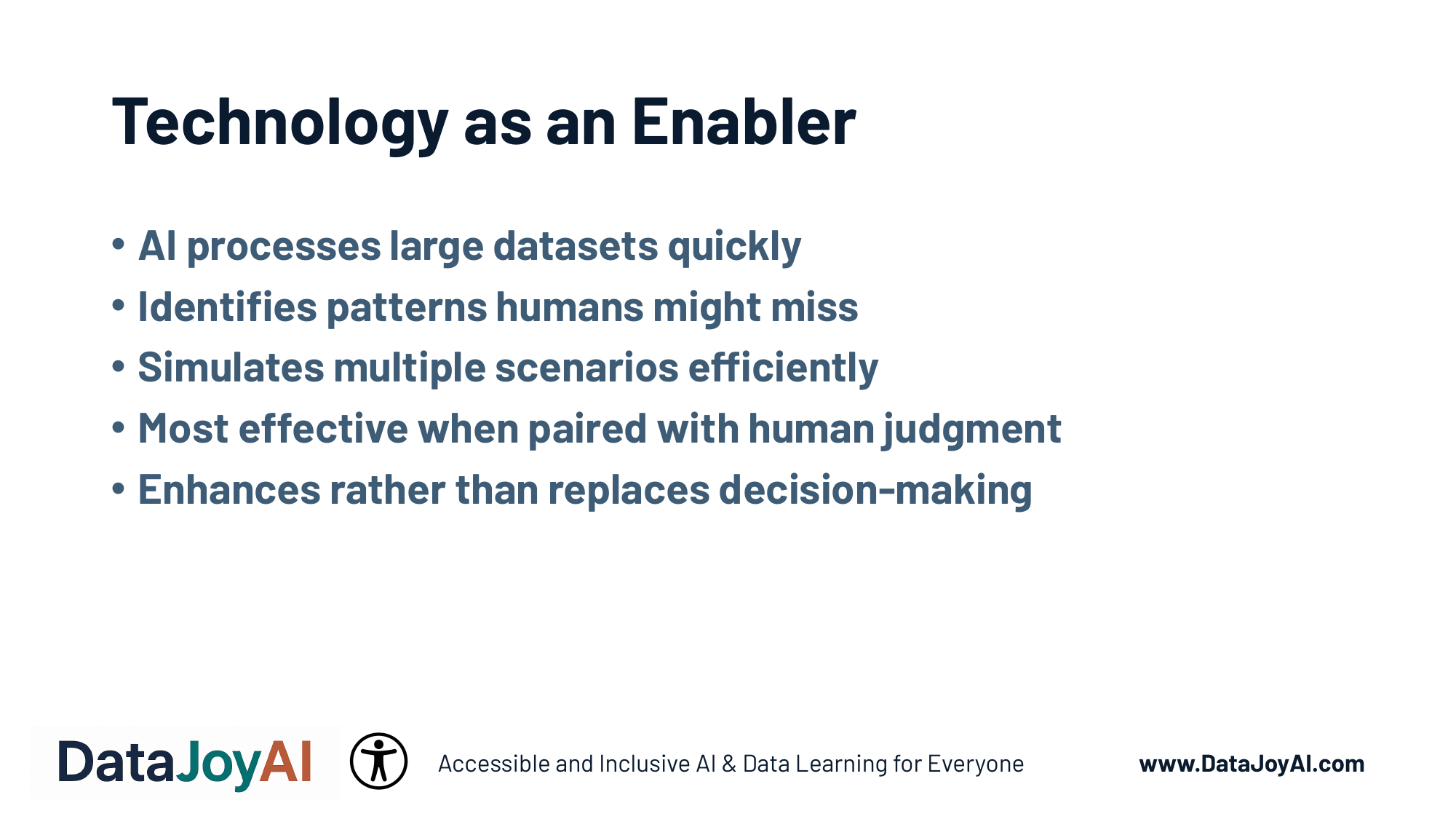

# Technology as an Enabler
AI processes large datasets quickly
Identifies patterns humans might miss
Simulates multiple scenarios efficiently
Most effective when paired with human judgment
Enhances rather than replaces decision-making